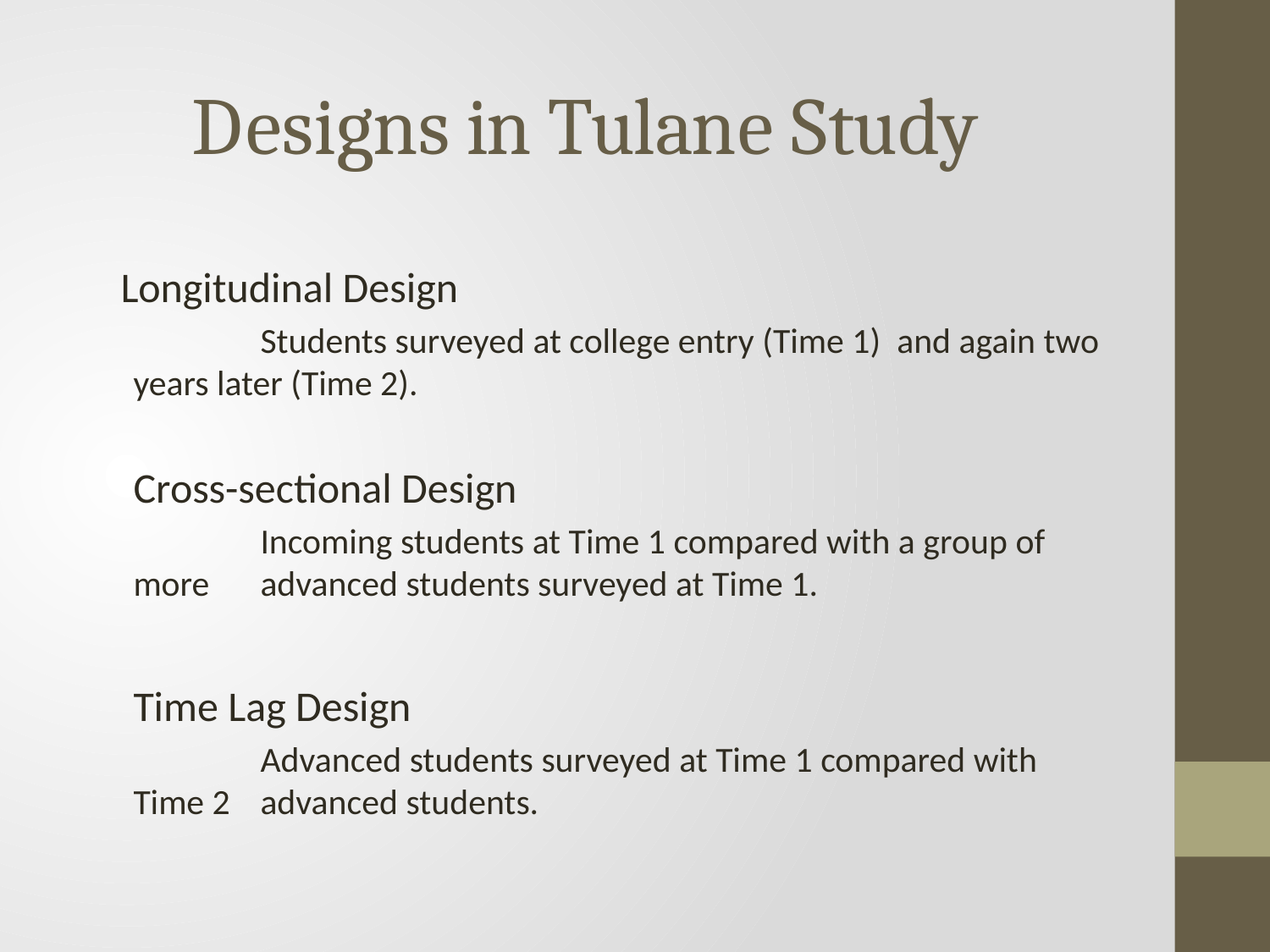

# Designs in Tulane Study
   Longitudinal Design
	Students surveyed at college entry (Time 1)  and again two years later (Time 2).

Cross-sectional Design
	Incoming students at Time 1 compared with a group of more 	advanced students surveyed at Time 1.

Time Lag Design
	Advanced students surveyed at Time 1 compared with Time 2 	advanced students.